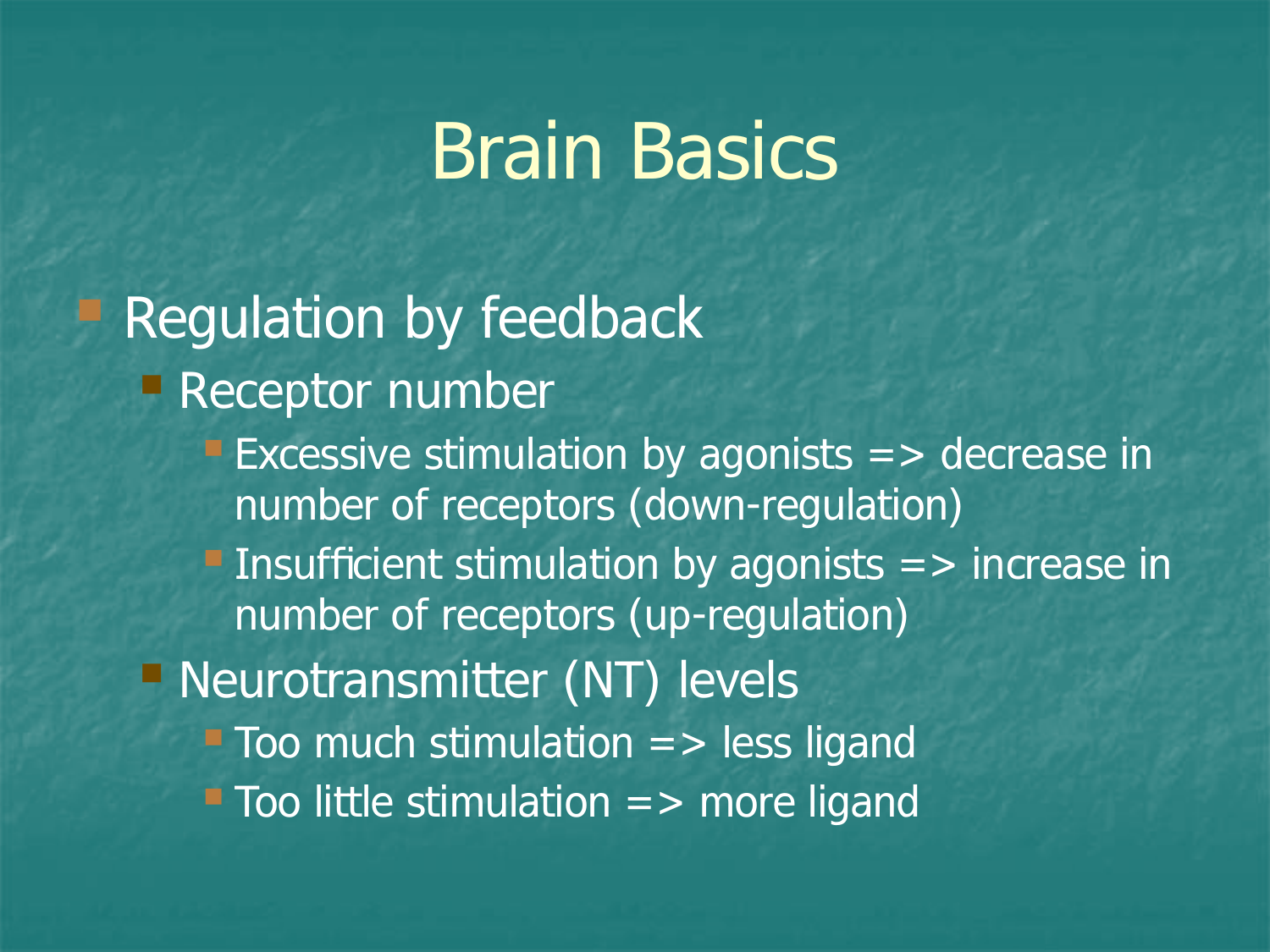

# Brain Basics
Regulation by feedback
Receptor number
Excessive stimulation by agonists => decrease in number of receptors (down-regulation)
Insufficient stimulation by agonists => increase in number of receptors (up-regulation)
Neurotransmitter (NT) levels
Too much stimulation => less ligand
Too little stimulation => more ligand